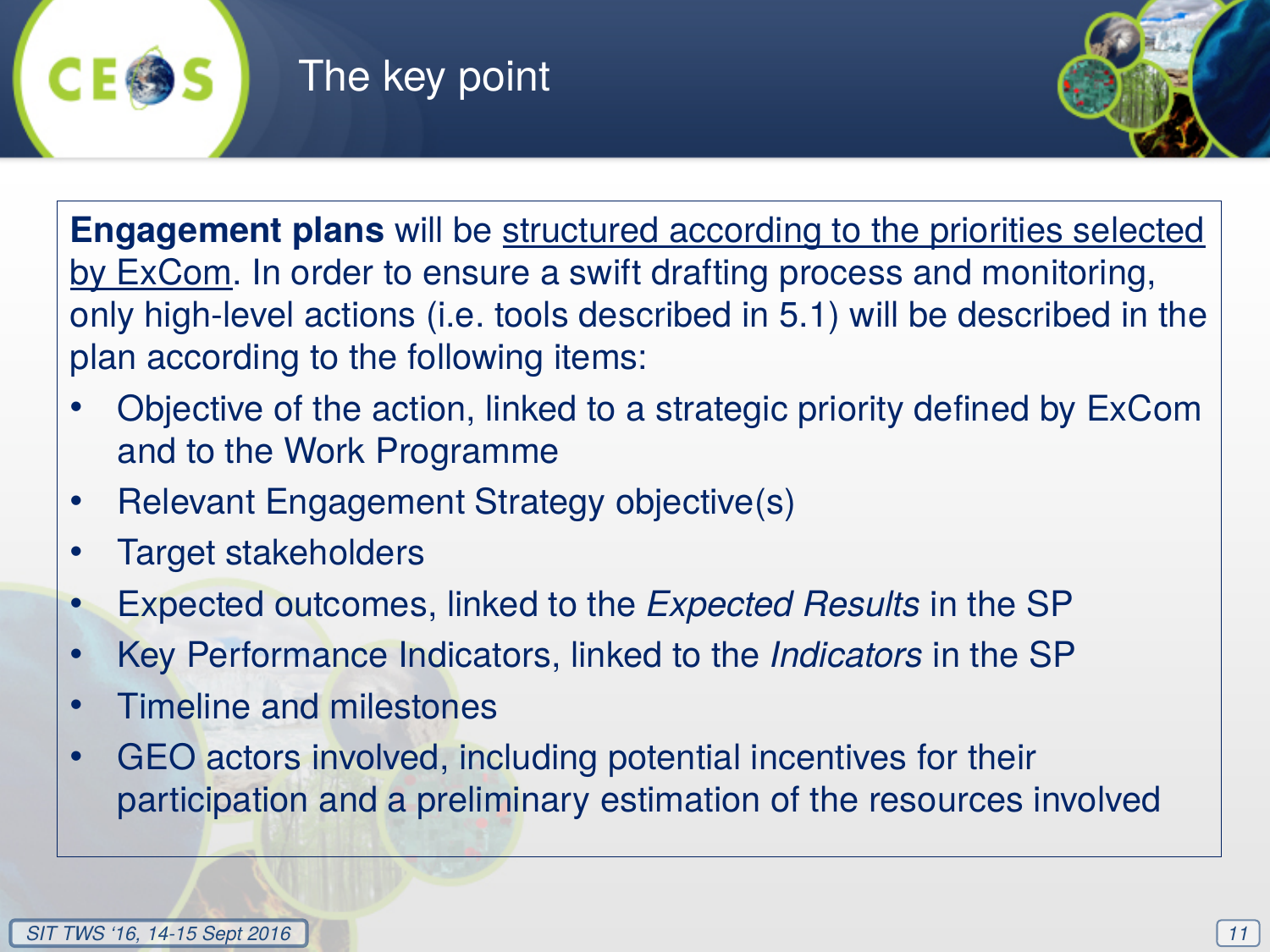

The key point
Engagement plans will be structured according to the priorities selected by ExCom. In order to ensure a swift drafting process and monitoring, only high-level actions (i.e. tools described in 5.1) will be described in the plan according to the following items:
Objective of the action, linked to a strategic priority defined by ExCom and to the Work Programme
Relevant Engagement Strategy objective(s)
Target stakeholders
Expected outcomes, linked to the Expected Results in the SP
Key Performance Indicators, linked to the Indicators in the SP
Timeline and milestones
GEO actors involved, including potential incentives for their participation and a preliminary estimation of the resources involved

11